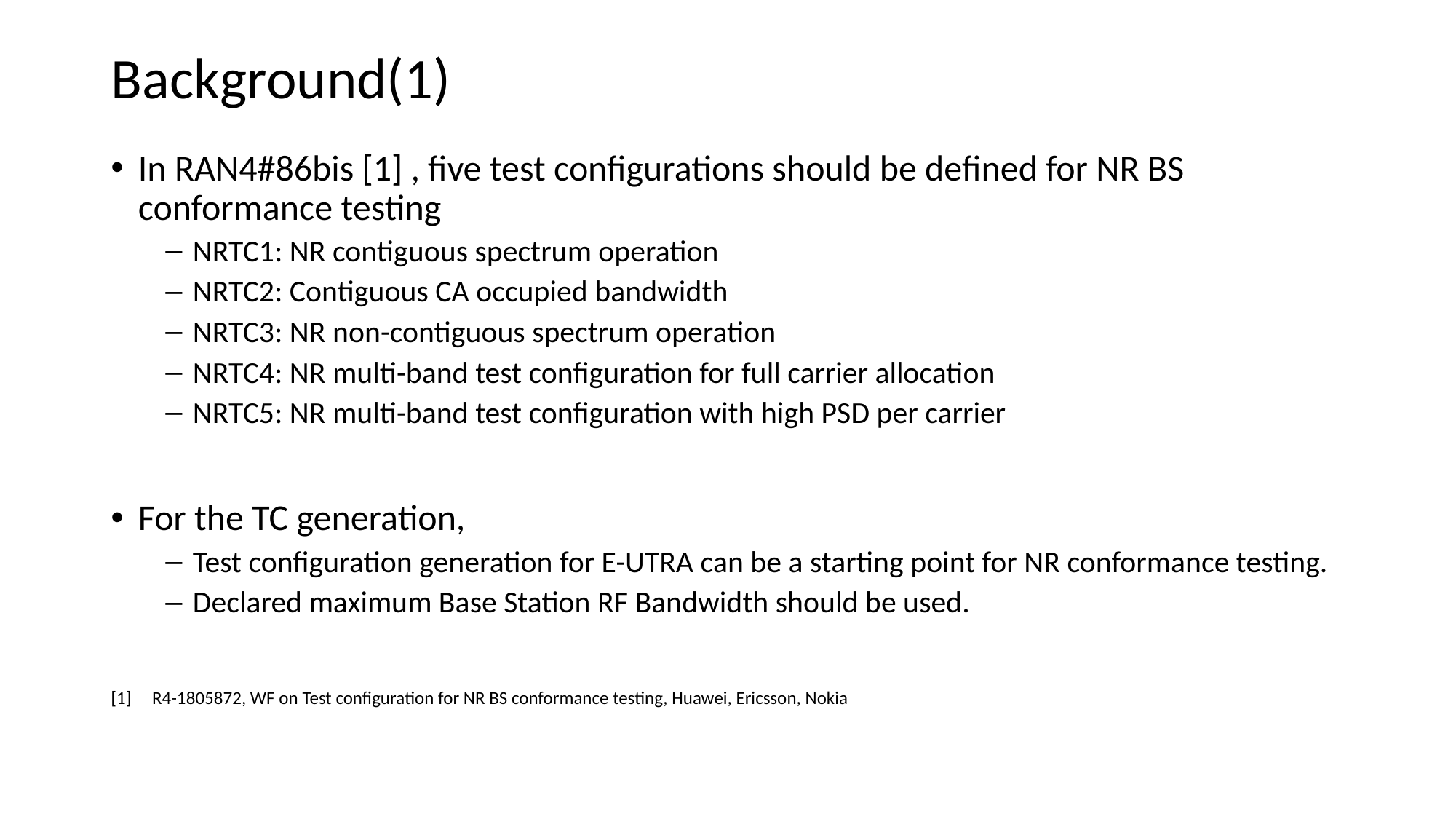

# Background(1)
In RAN4#86bis [1] , five test configurations should be defined for NR BS conformance testing
NRTC1: NR contiguous spectrum operation
NRTC2: Contiguous CA occupied bandwidth
NRTC3: NR non-contiguous spectrum operation
NRTC4: NR multi-band test configuration for full carrier allocation
NRTC5: NR multi-band test configuration with high PSD per carrier

For the TC generation,
Test configuration generation for E-UTRA can be a starting point for NR conformance testing.
Declared maximum Base Station RF Bandwidth should be used.

[1]     R4-1805872, WF on Test configuration for NR BS conformance testing, Huawei, Ericsson, Nokia